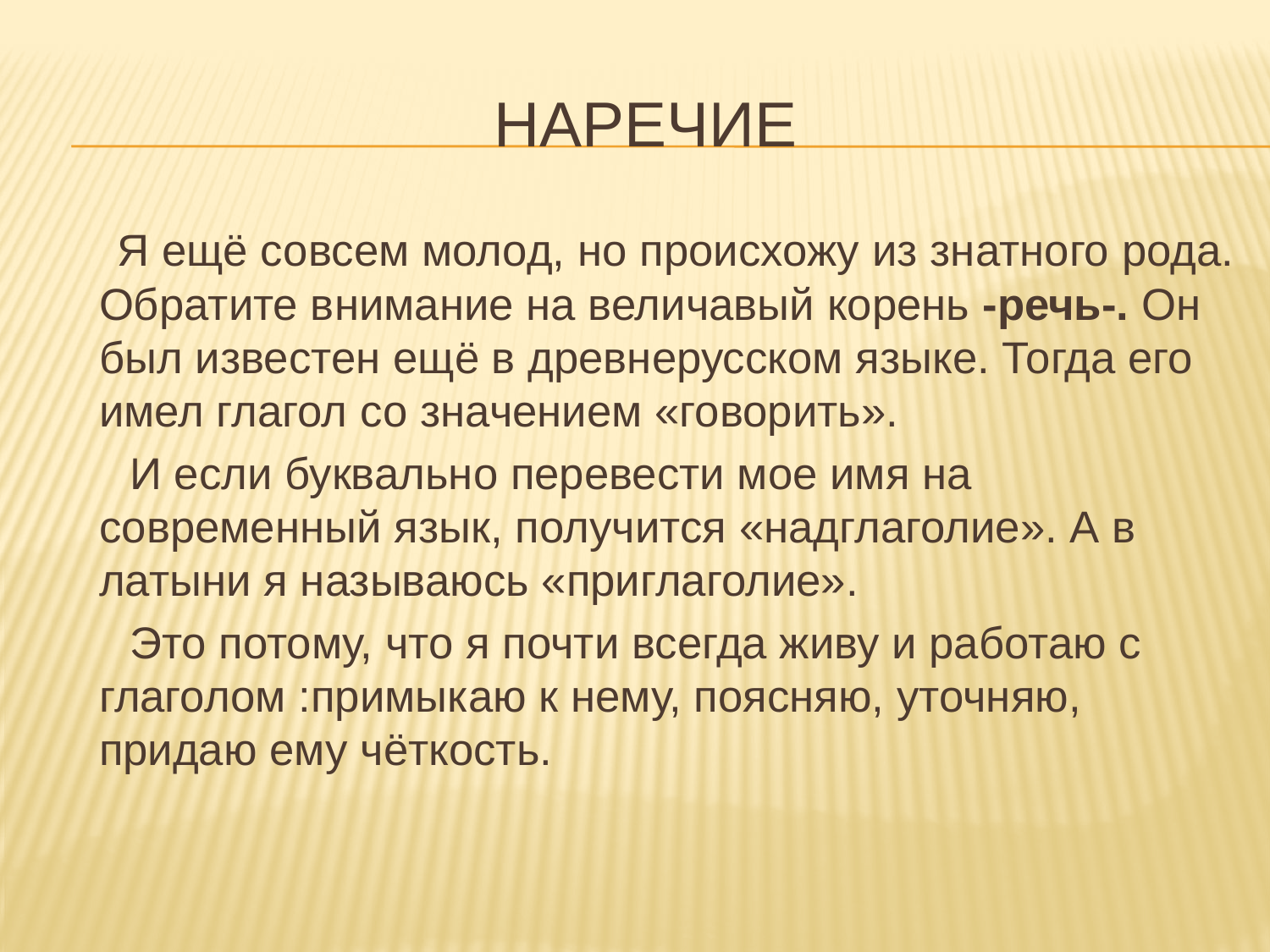

# Наречие
     Я ещё совсем молод, но происхожу из знатного рода. Обратите внимание на величавый корень -речь-. Он был известен ещё в древнерусском языке. Тогда его имел глагол со значением «говорить».
      И если буквально перевести мое имя на современный язык, получится «надглаголие». А в латыни я называюсь «приглаголие».
      Это потому, что я почти всегда живу и работаю с глаголом :примыкаю к нему, поясняю, уточняю, придаю ему чёткость.